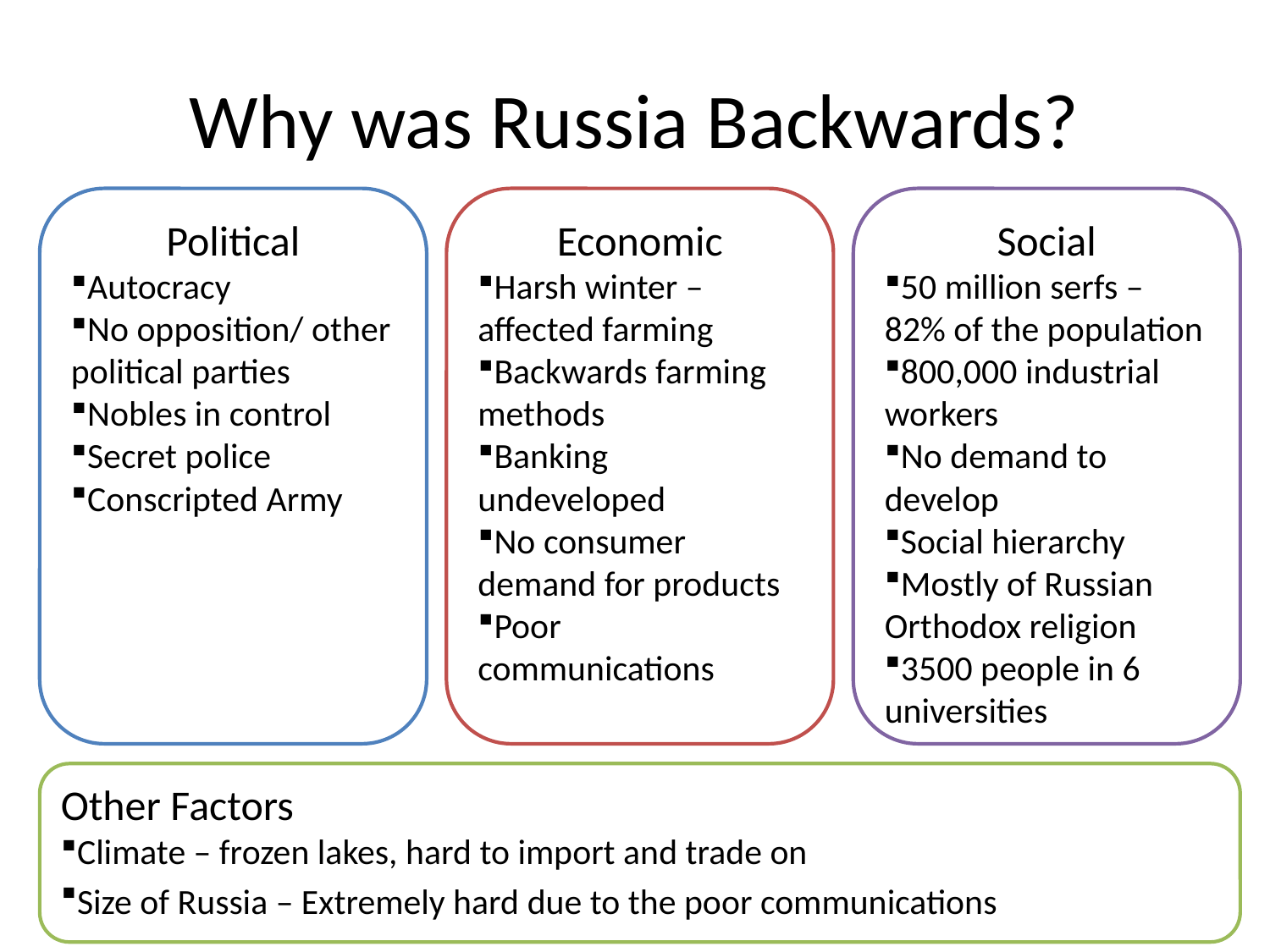

# Why was Russia Backwards?
Political
Autocracy
No opposition/ other political parties
Nobles in control
Secret police
Conscripted Army
Economic
Harsh winter – affected farming
Backwards farming methods
Banking undeveloped
No consumer demand for products
Poor communications
Social
50 million serfs – 82% of the population
800,000 industrial workers
No demand to develop
Social hierarchy
Mostly of Russian Orthodox religion
3500 people in 6 universities

Other Factors
Climate – frozen lakes, hard to import and trade on
Size of Russia – Extremely hard due to the poor communications